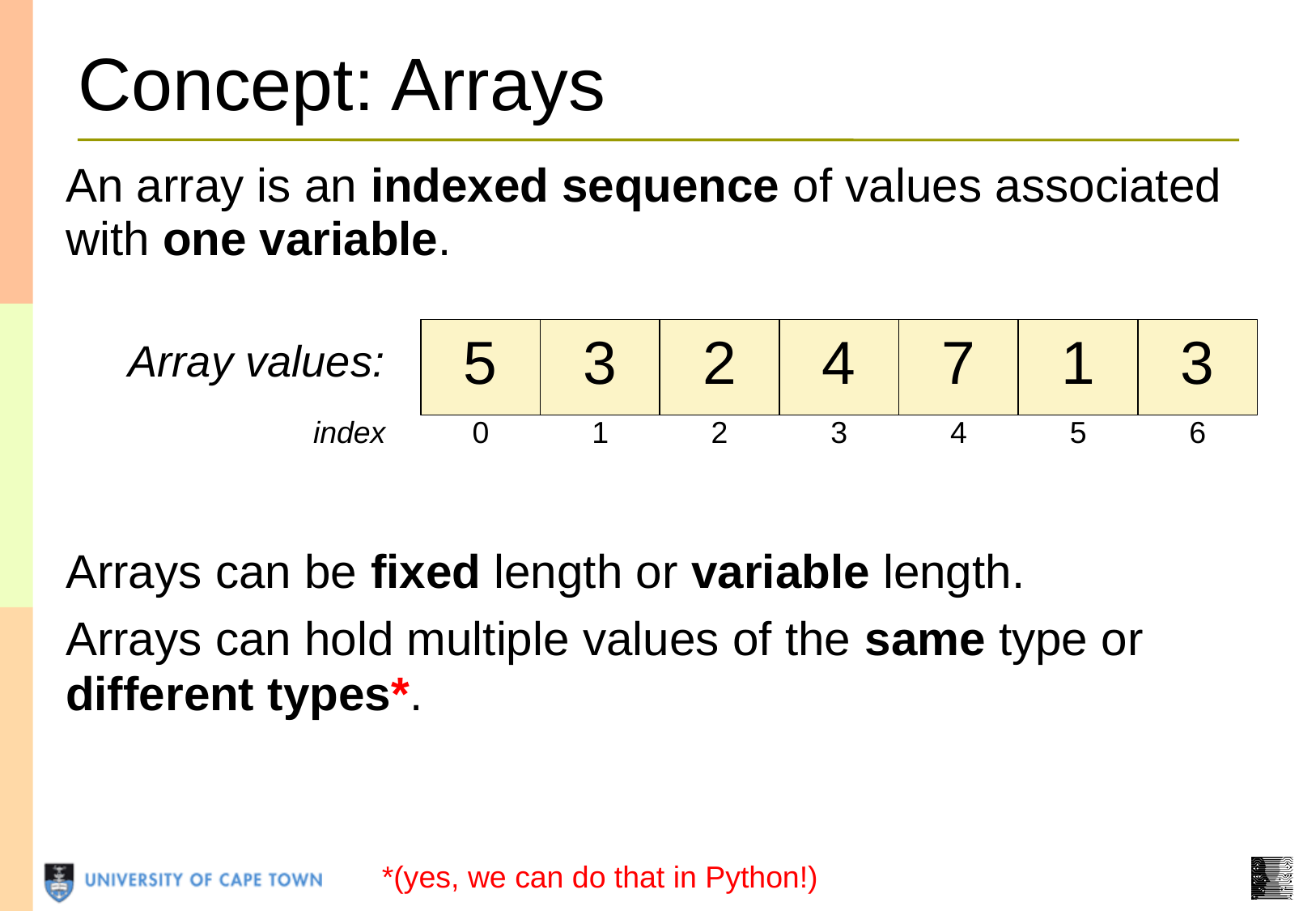

Concept: Arrays
An array is an indexed sequence of values associated with one variable.

Arrays can be fixed length or variable length.
Arrays can hold multiple values of the same type or different types*.
5
3
2
4
7
1
3
Array values:
index
0
1
2
3
4
5
6
*(yes, we can do that in Python!)